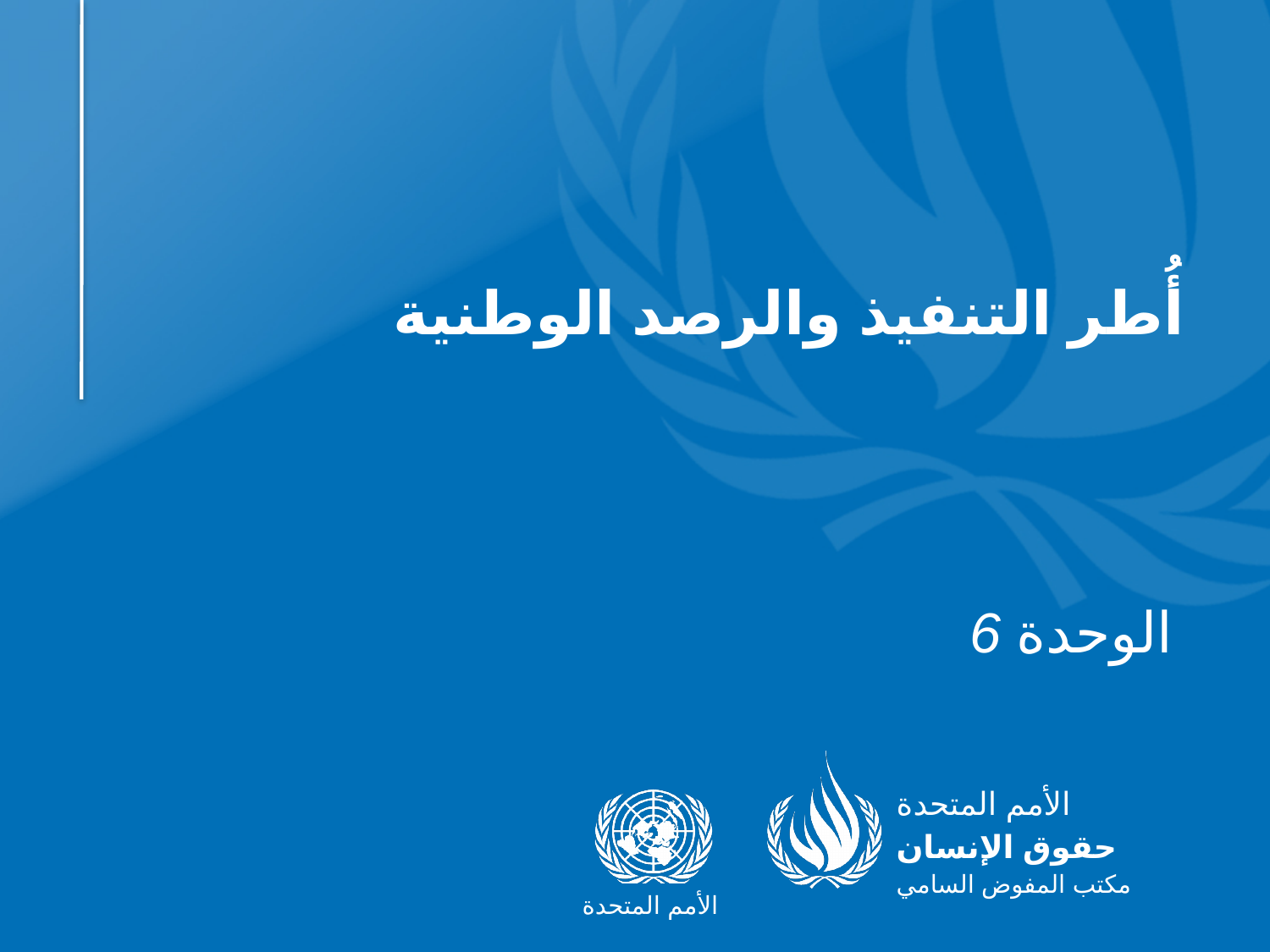

# أُطر التنفيذ والرصد الوطنية
الوحدة 6
الأمم المتحدة
حقوق الإنسان
مكتب المفوض السامي
الأمم المتحدة